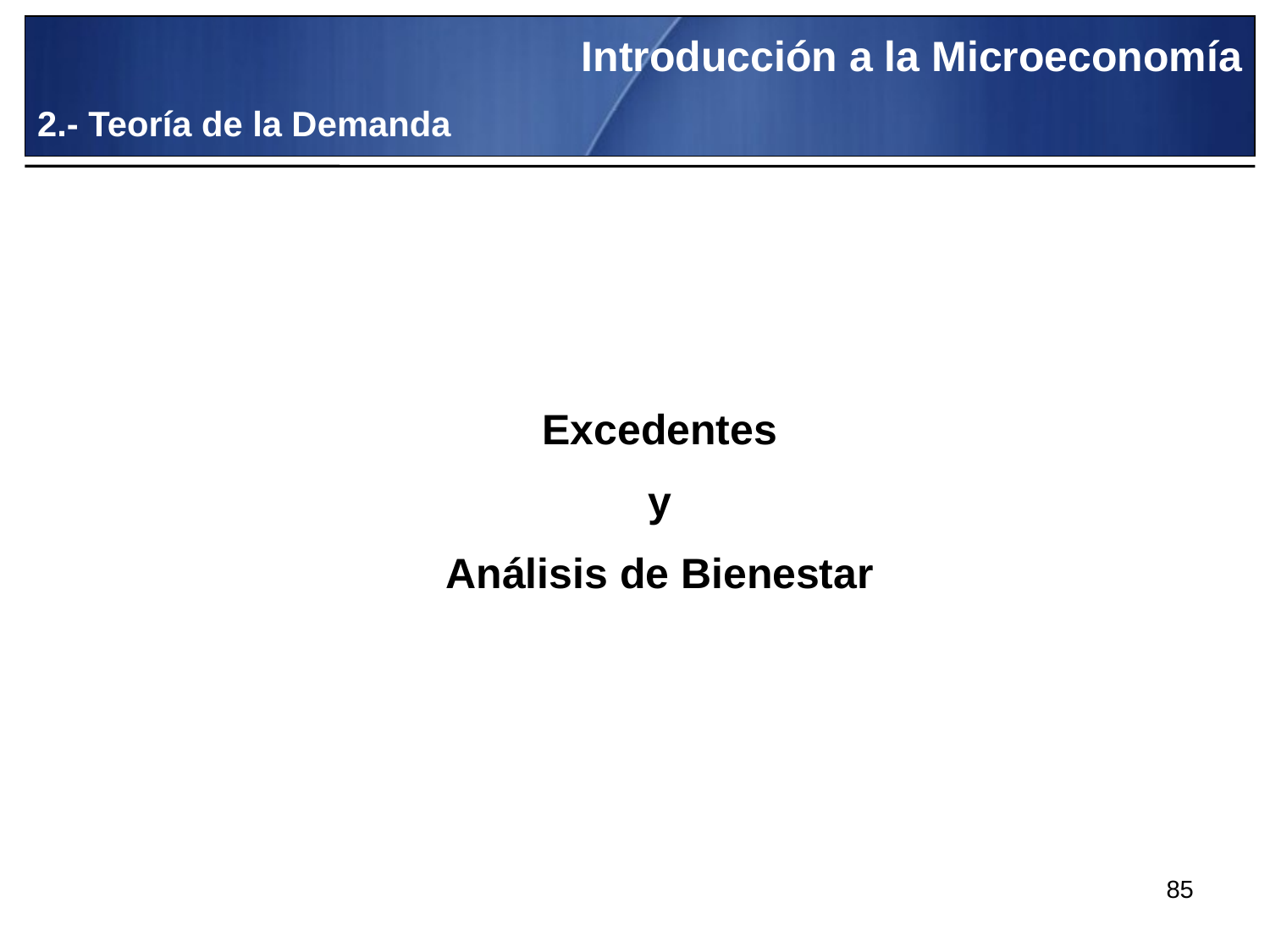

Introducción a la Microeconomía
2.- Teoría de la Demanda

Excedentes
y
Análisis de Bienestar
85